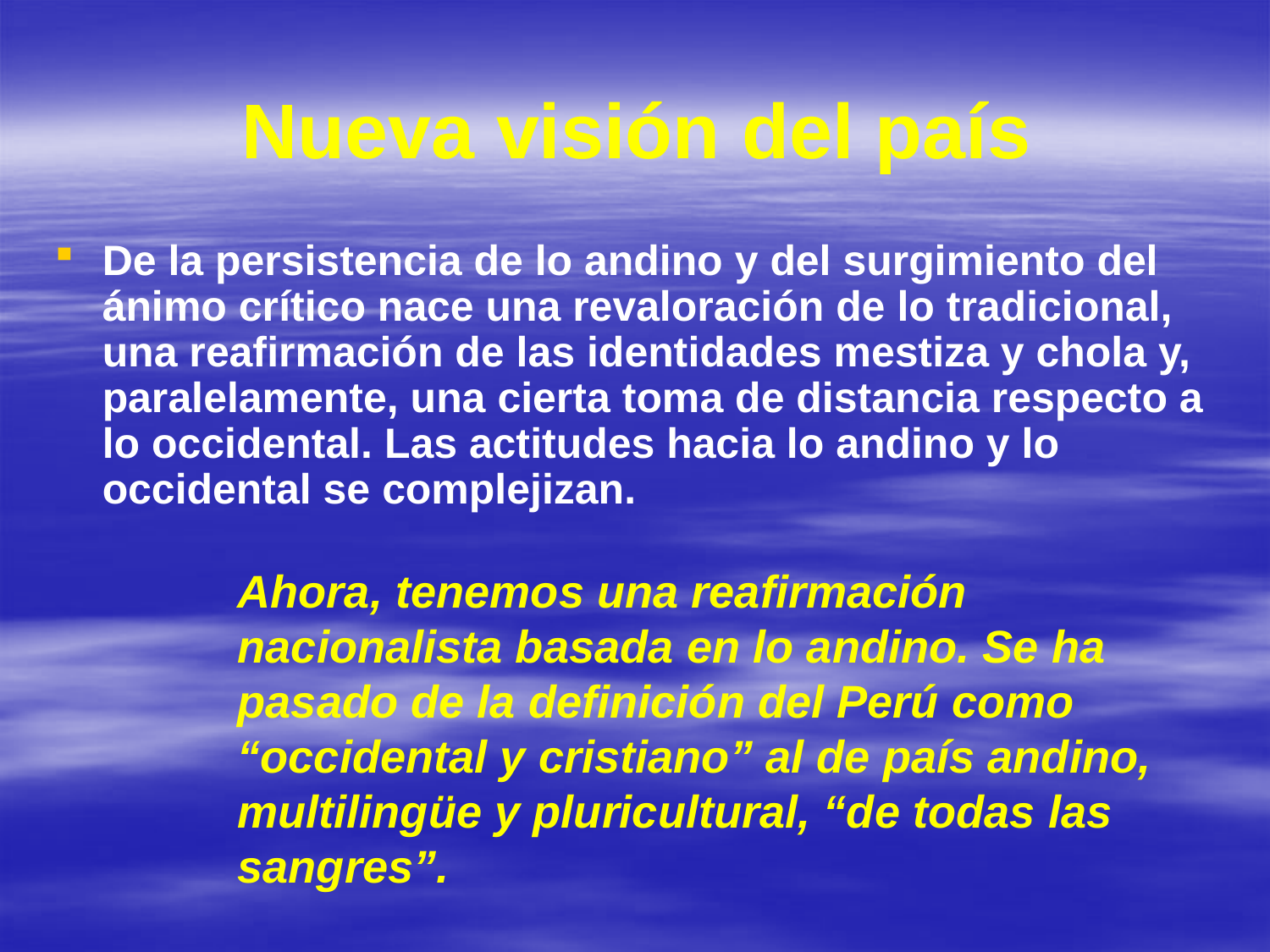

# Nueva visión del país
De la persistencia de lo andino y del surgimiento del ánimo crítico nace una revaloración de lo tradicional, una reafirmación de las identidades mestiza y chola y, paralelamente, una cierta toma de distancia respecto a lo occidental. Las actitudes hacia lo andino y lo occidental se complejizan.
Ahora, tenemos una reafirmación nacionalista basada en lo andino. Se ha pasado de la definición del Perú como “occidental y cristiano” al de país andino, multilingüe y pluricultural, “de todas las sangres”.